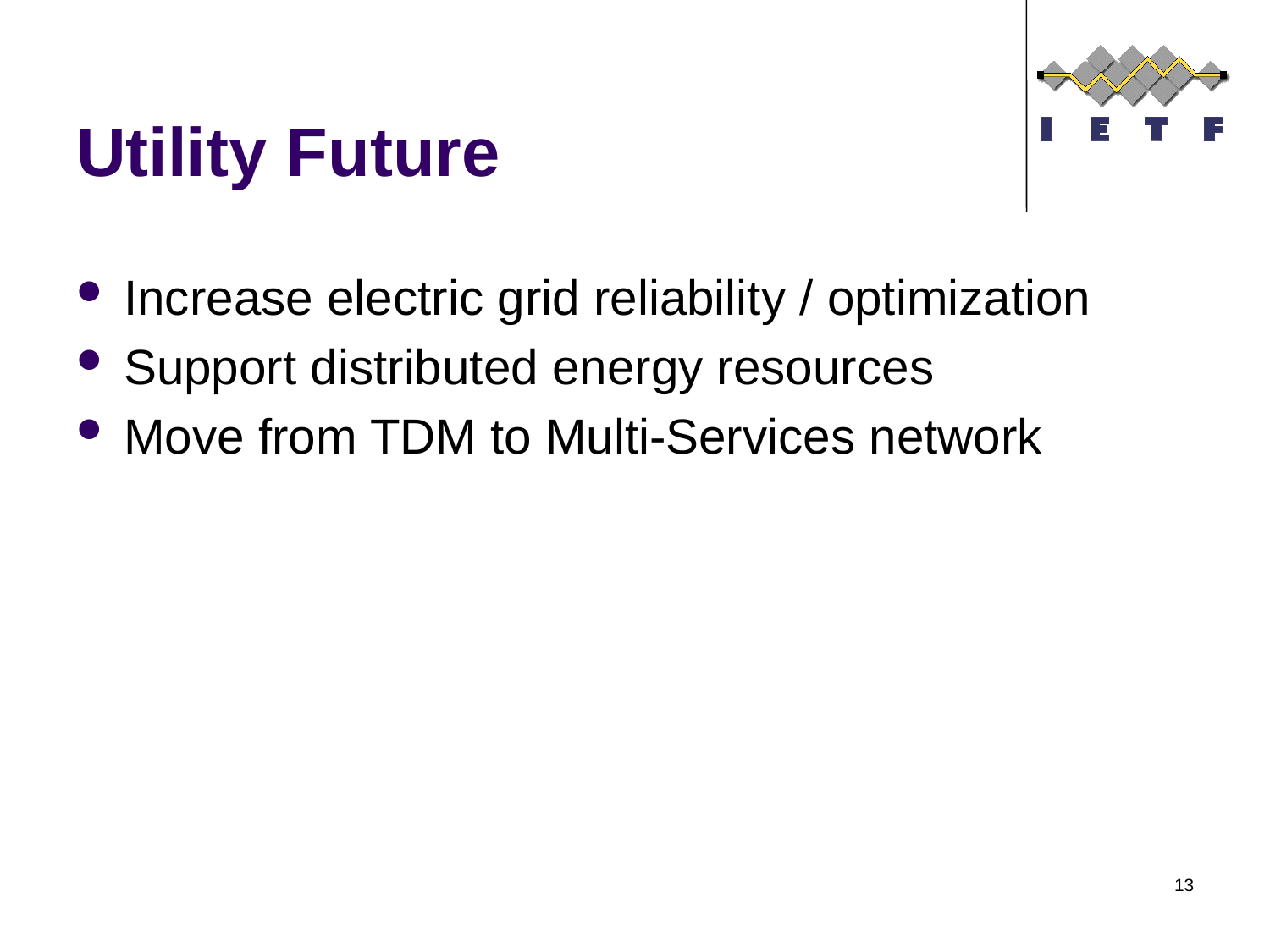

# Utility Future
Increase electric grid reliability / optimization
Support distributed energy resources
Move from TDM to Multi-Services network

13